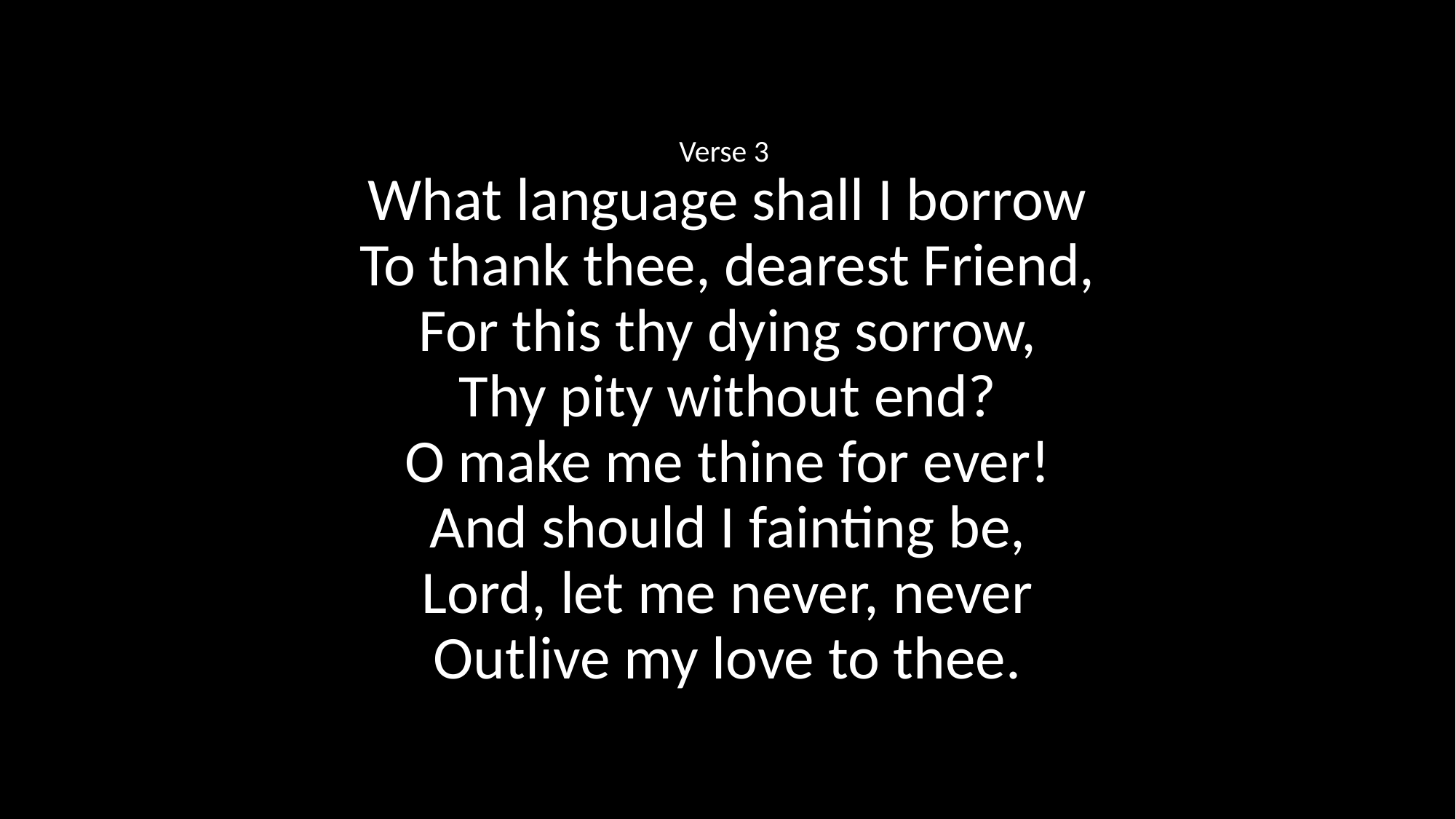

Verse 3
What language shall I borrow
To thank thee, dearest Friend,
For this thy dying sorrow,
Thy pity without end?
O make me thine for ever!
And should I fainting be,
Lord, let me never, never
Outlive my love to thee.